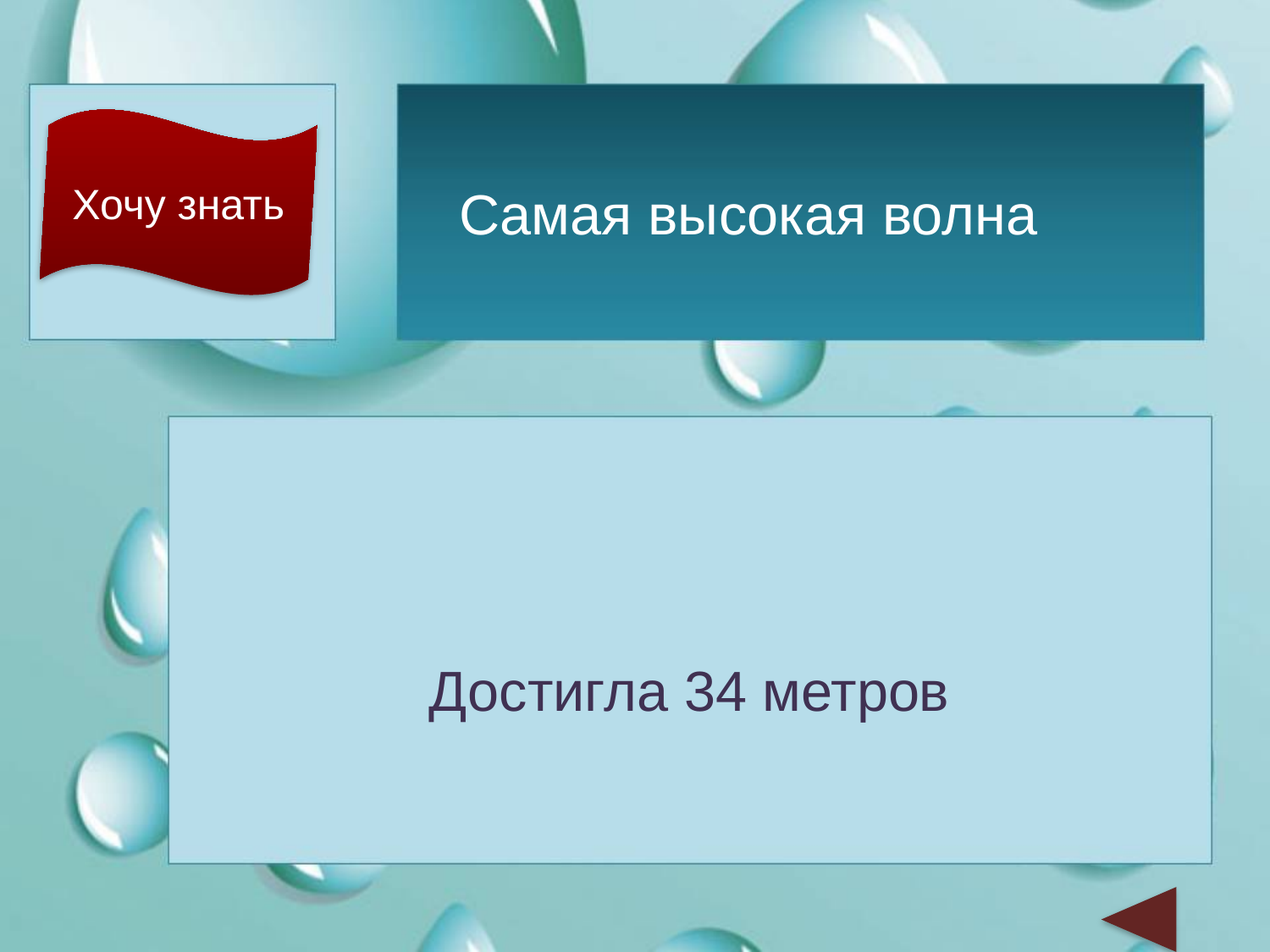

Хочу знать
Самая высокая волна
Достигла 34 метров